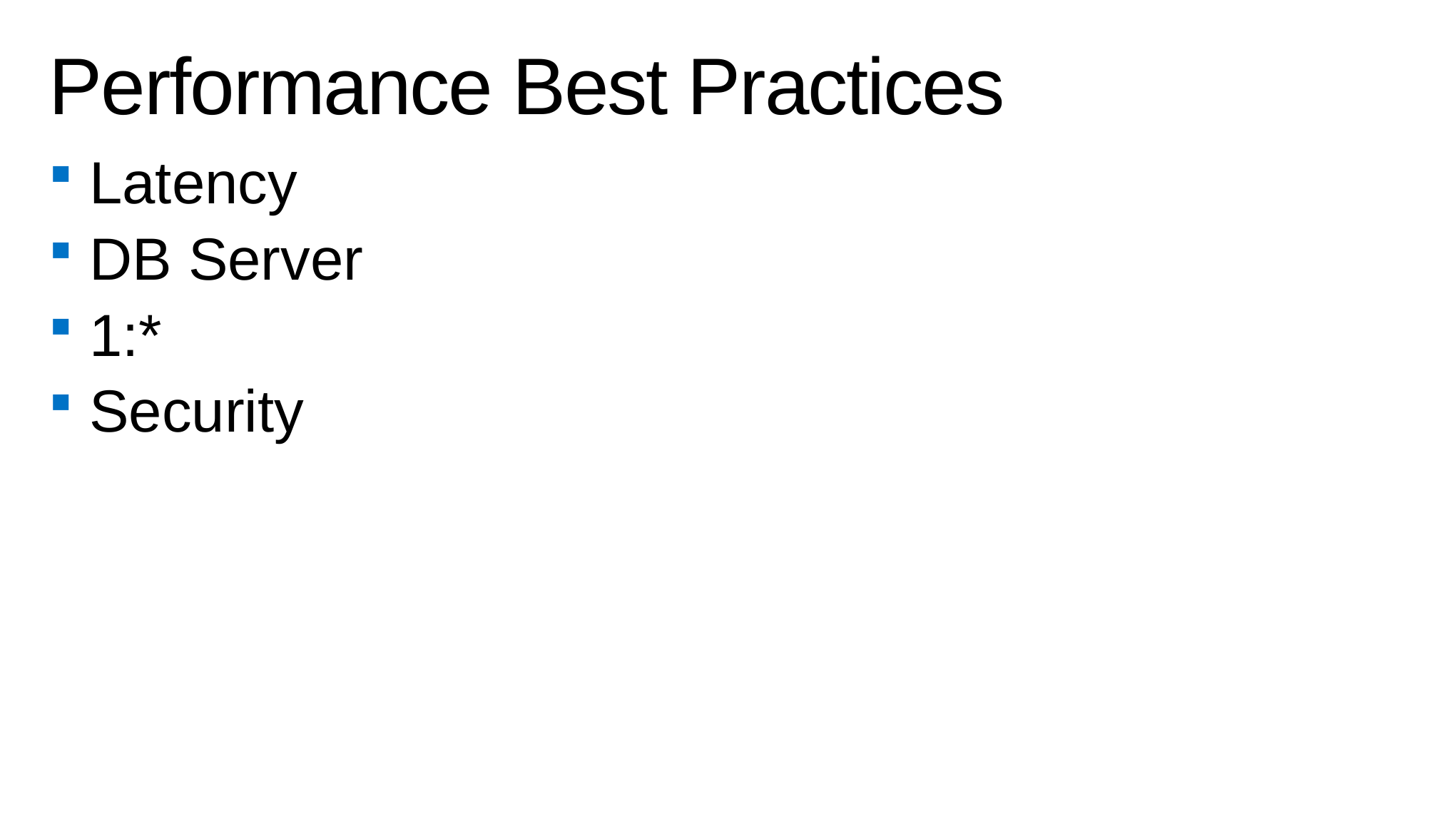

# Performance Best Practices
Latency
DB Server
1:*
Security